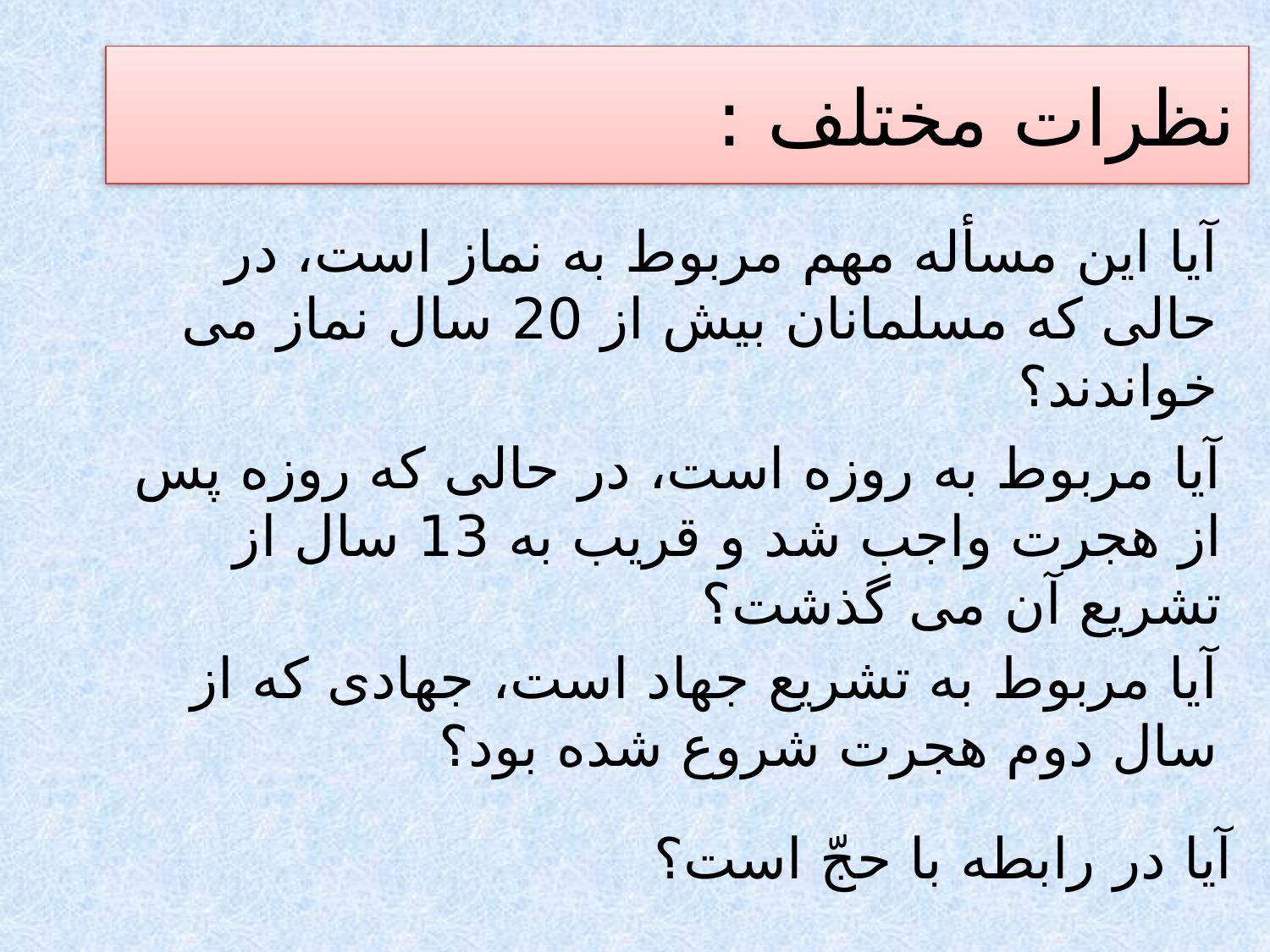

نظرات مختلف :
# آيا اين مسأله مهم مربوط به نماز است، در حالى كه مسلمانان بيش از 20 سال نماز مى خواندند؟
آيا مربوط به روزه است، در حالى كه روزه پس از هجرت واجب شد و قريب به 13 سال از تشريع آن مى گذشت؟
آيا مربوط به تشريع جهاد است، جهادى كه از سال دوم هجرت شروع شده بود؟
آيا در رابطه با حجّ است؟